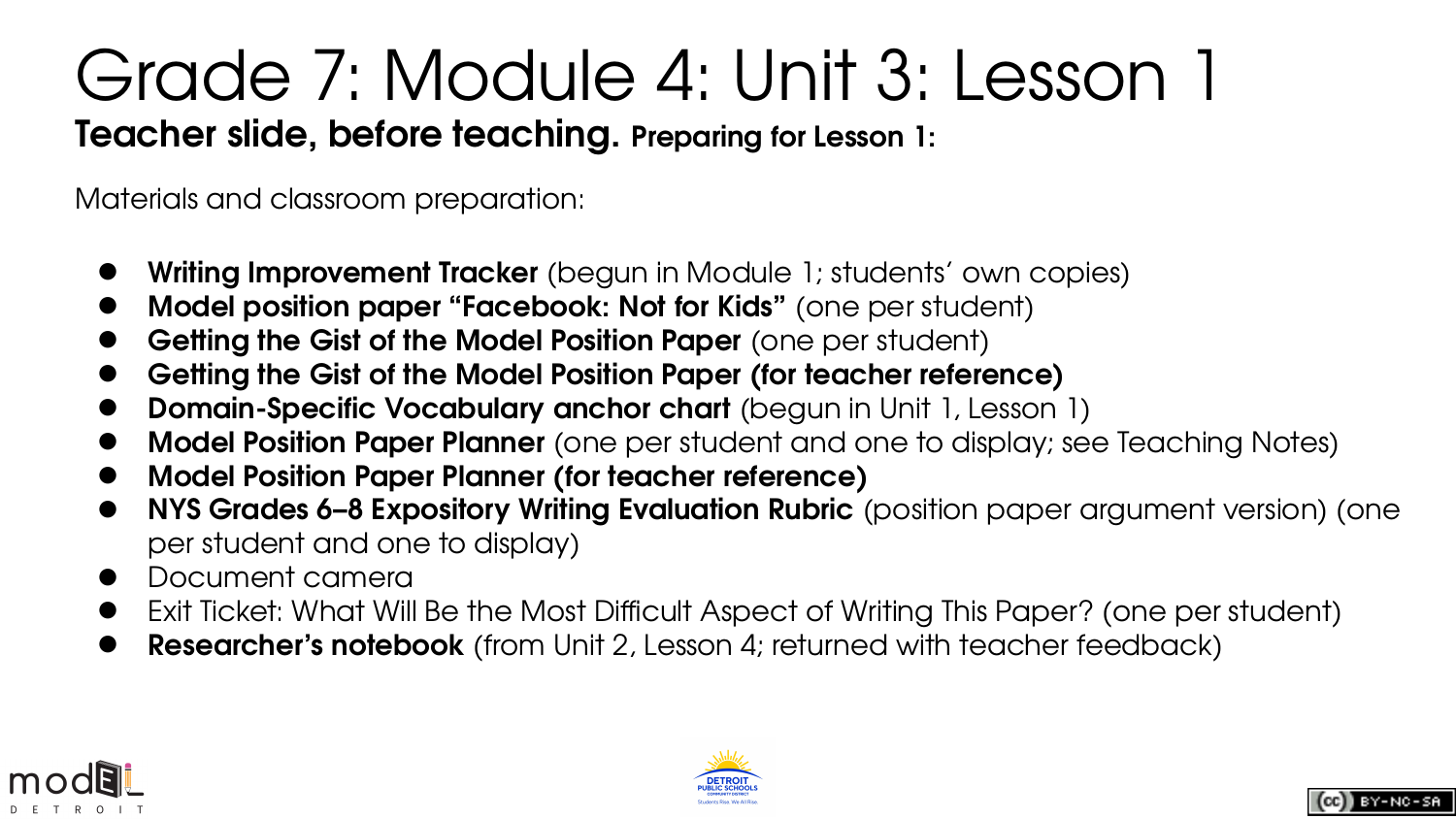

Grade 7: Module 4: Unit 3: Lesson 1
Teacher slide, before teaching. Preparing for Lesson 1:

Materials and classroom preparation:

Writing Improvement Tracker (begun in Module 1; students’ own copies)
Model position paper “Facebook: Not for Kids” (one per student)
Getting the Gist of the Model Position Paper (one per student)
Getting the Gist of the Model Position Paper (for teacher reference)
Domain-Specific Vocabulary anchor chart (begun in Unit 1, Lesson 1)
Model Position Paper Planner (one per student and one to display; see Teaching Notes)
Model Position Paper Planner (for teacher reference)
NYS Grades 6–8 Expository Writing Evaluation Rubric (position paper argument version) (one per student and one to display)
Document camera
Exit Ticket: What Will Be the Most Difficult Aspect of Writing This Paper? (one per student)
Researcher’s notebook (from Unit 2, Lesson 4; returned with teacher feedback)